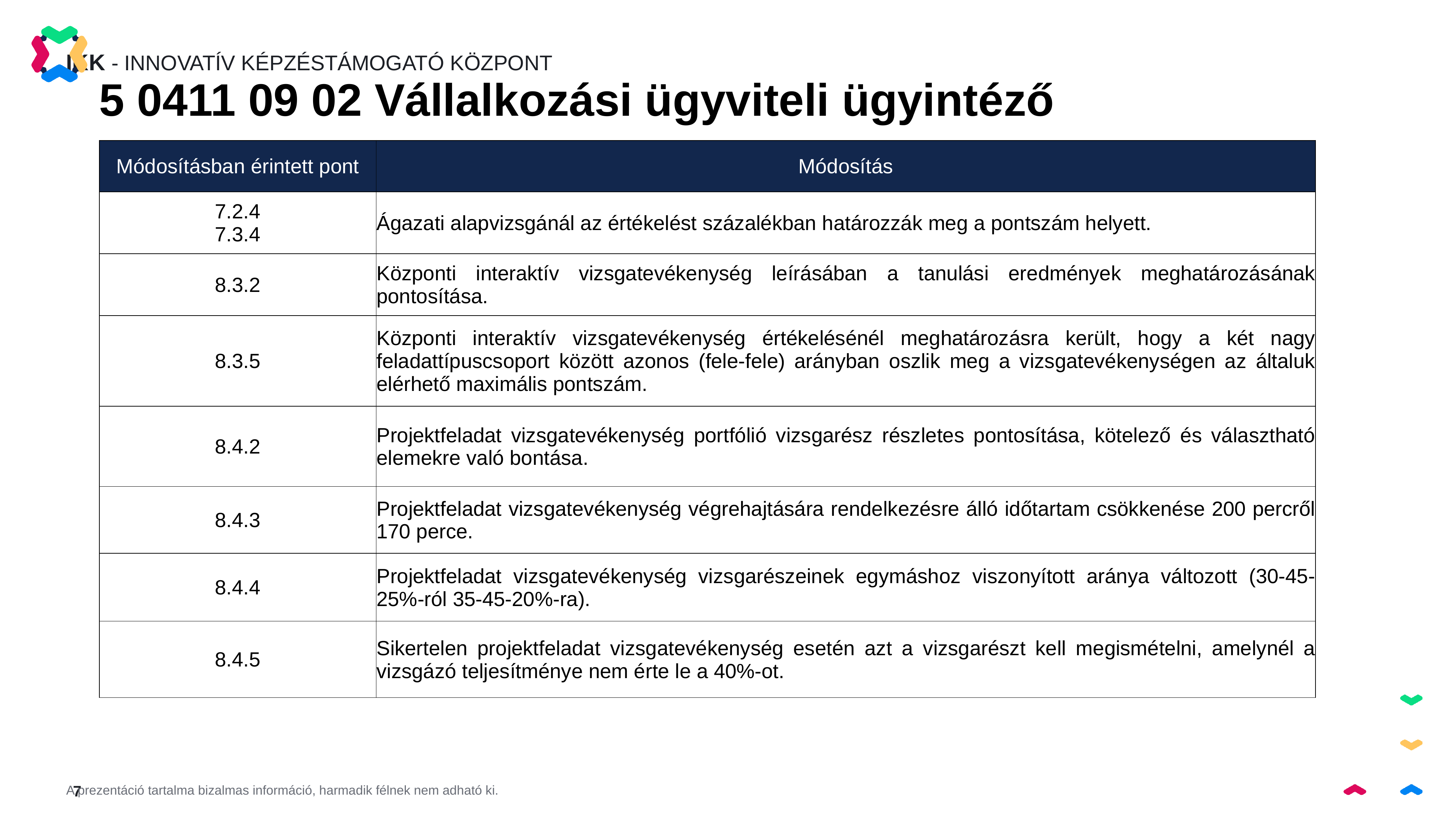

5 0411 09 02 Vállalkozási ügyviteli ügyintéző
| Módosításban érintett pont | Módosítás |
| --- | --- |
| 7.2.4 7.3.4 | Ágazati alapvizsgánál az értékelést százalékban határozzák meg a pontszám helyett. |
| 8.3.2 | Központi interaktív vizsgatevékenység leírásában a tanulási eredmények meghatározásának pontosítása. |
| 8.3.5 | Központi interaktív vizsgatevékenység értékelésénél meghatározásra került, hogy a két nagy feladattípuscsoport között azonos (fele-fele) arányban oszlik meg a vizsgatevékenységen az általuk elérhető maximális pontszám. |
| 8.4.2 | Projektfeladat vizsgatevékenység portfólió vizsgarész részletes pontosítása, kötelező és választható elemekre való bontása. |
| 8.4.3 | Projektfeladat vizsgatevékenység végrehajtására rendelkezésre álló időtartam csökkenése 200 percről 170 perce. |
| 8.4.4 | Projektfeladat vizsgatevékenység vizsgarészeinek egymáshoz viszonyított aránya változott (30-45-25%-ról 35-45-20%-ra). |
| 8.4.5 | Sikertelen projektfeladat vizsgatevékenység esetén azt a vizsgarészt kell megismételni, amelynél a vizsgázó teljesítménye nem érte le a 40%-ot. |